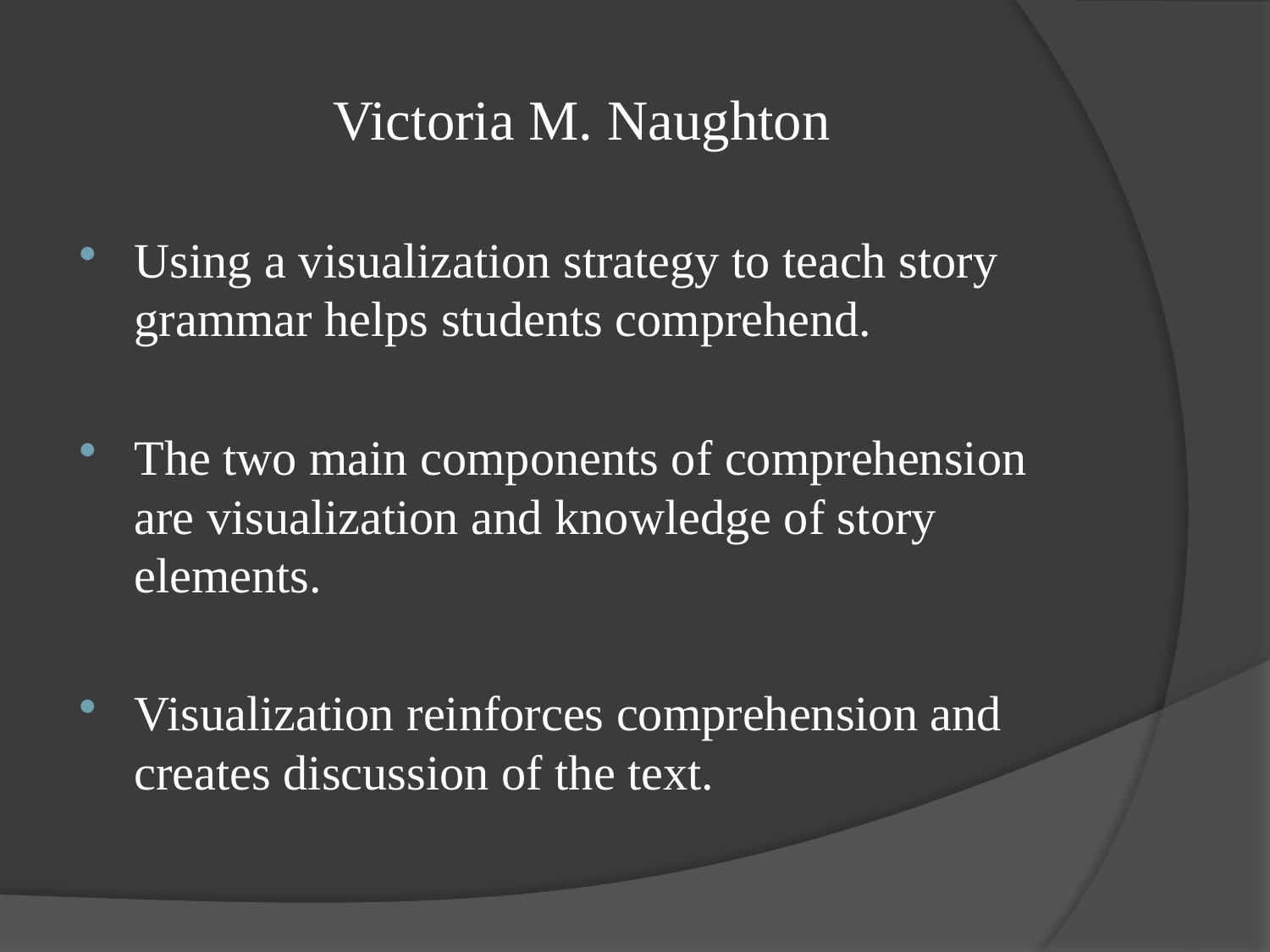

# Victoria M. Naughton
Using a visualization strategy to teach story grammar helps students comprehend.

The two main components of comprehension are visualization and knowledge of story elements.

Visualization reinforces comprehension and creates discussion of the text.